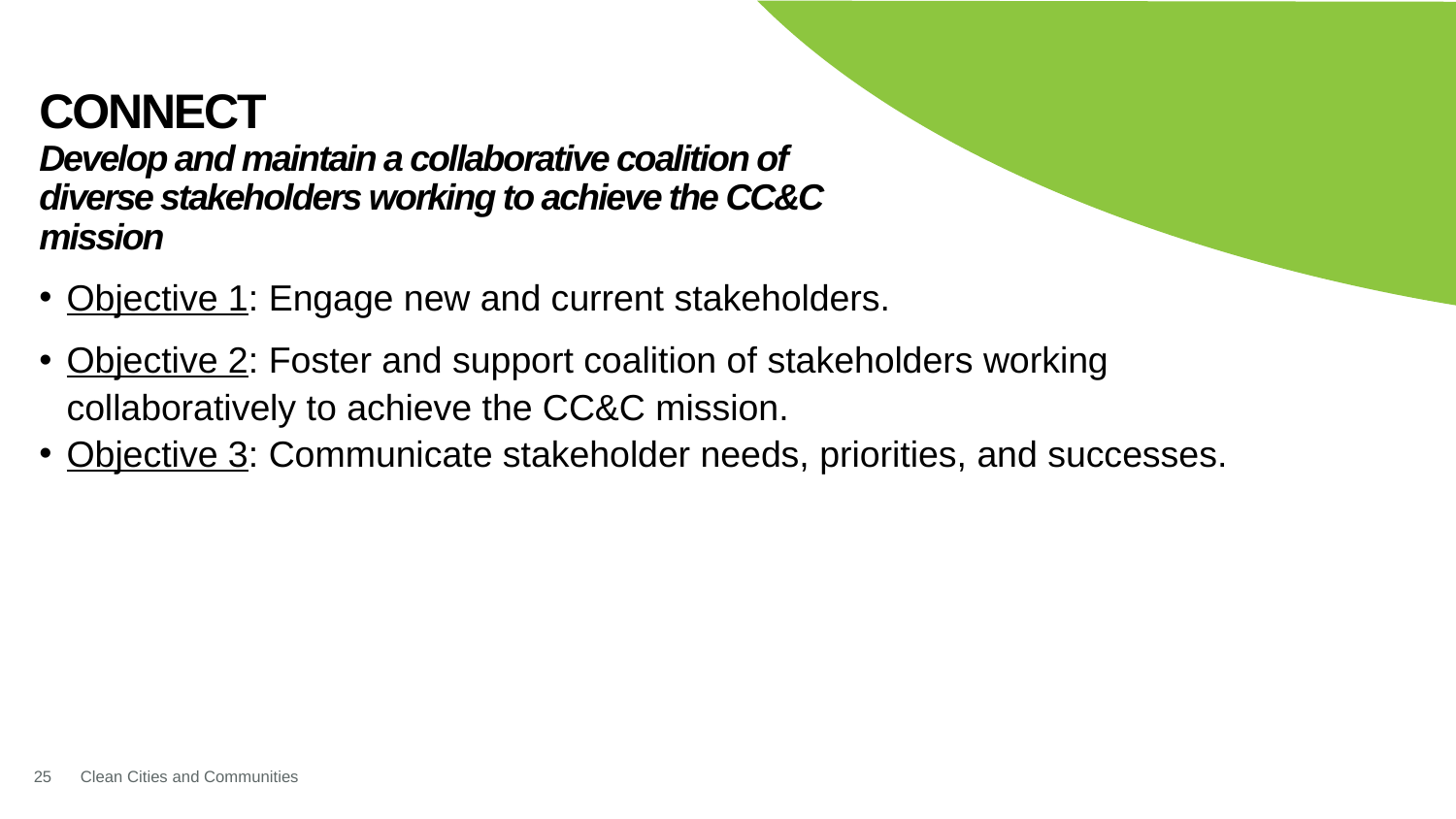

# CONNECT Develop and maintain a collaborative coalition of diverse stakeholders working to achieve the CC&C mission
Objective 1: Engage new and current stakeholders.
Objective 2: Foster and support coalition of stakeholders working collaboratively to achieve the CC&C mission.
Objective 3: Communicate stakeholder needs, priorities, and successes.

25
Clean Cities and Communities